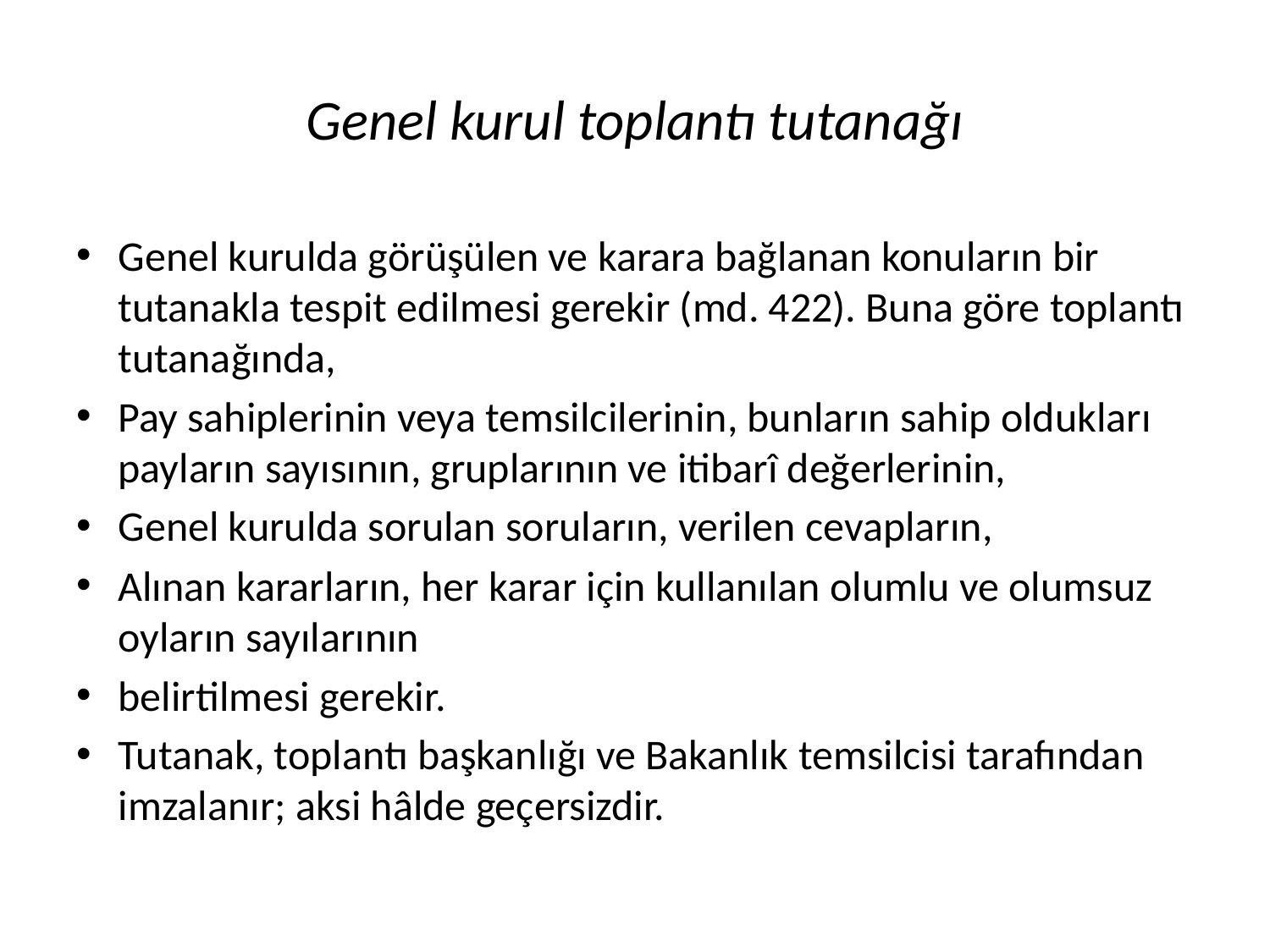

# Genel kurul toplantı tutanağı
Genel kurulda görüşülen ve karara bağlanan konuların bir tutanakla tespit edilmesi gerekir (md. 422). Buna göre toplantı tutanağında,
Pay sahiplerinin veya temsilcilerinin, bunların sahip oldukları payların sayısının, gruplarının ve itibarî değerlerinin,
Genel kurulda sorulan soruların, verilen cevapların,
Alınan kararların, her karar için kullanılan olumlu ve olumsuz oyların sayılarının
belirtilmesi gerekir.
Tutanak, toplantı başkanlığı ve Bakanlık temsilcisi tarafından imzalanır; aksi hâlde geçersizdir.